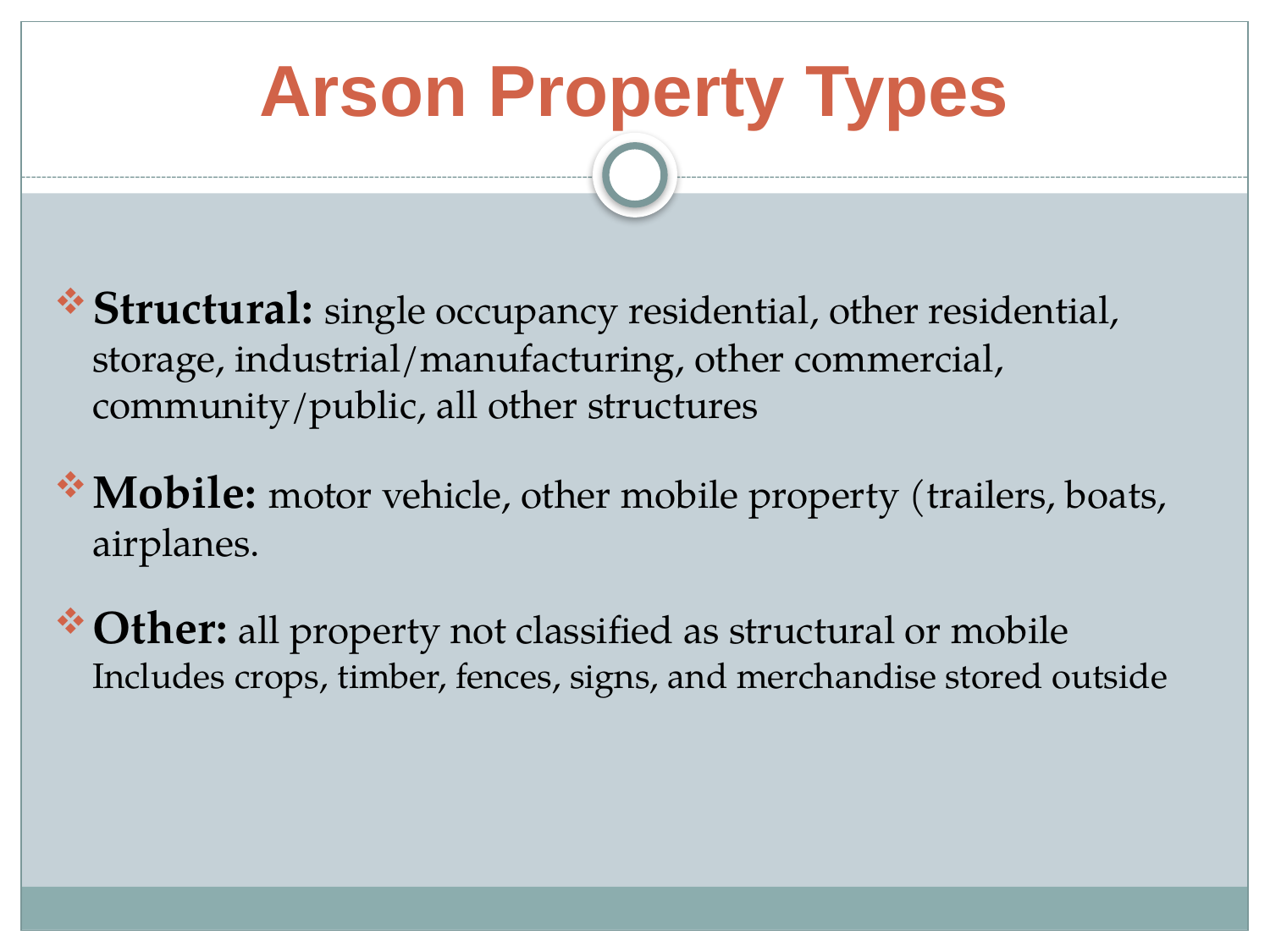

# Arson Property Types

Structural: single occupancy residential, other residential, storage, industrial/manufacturing, other commercial, community/public, all other structures

Mobile: motor vehicle, other mobile property (trailers, boats, airplanes.

Other: all property not classified as structural or mobile Includes crops, timber, fences, signs, and merchandise stored outside